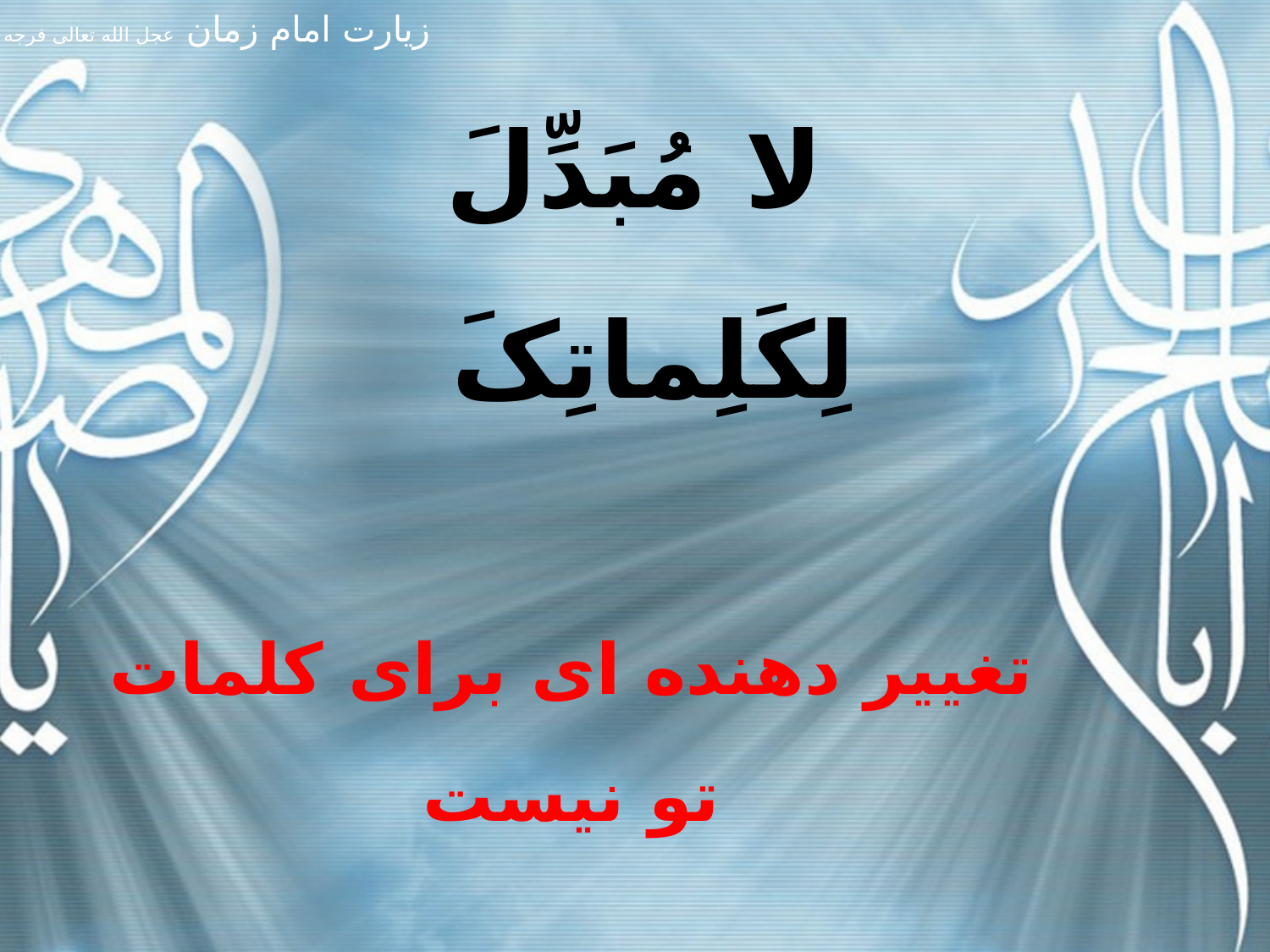

لا مُبَدِّلَ لِکَلِماتِکَ
تغيير دهنده اى براى کلمات تو نيست